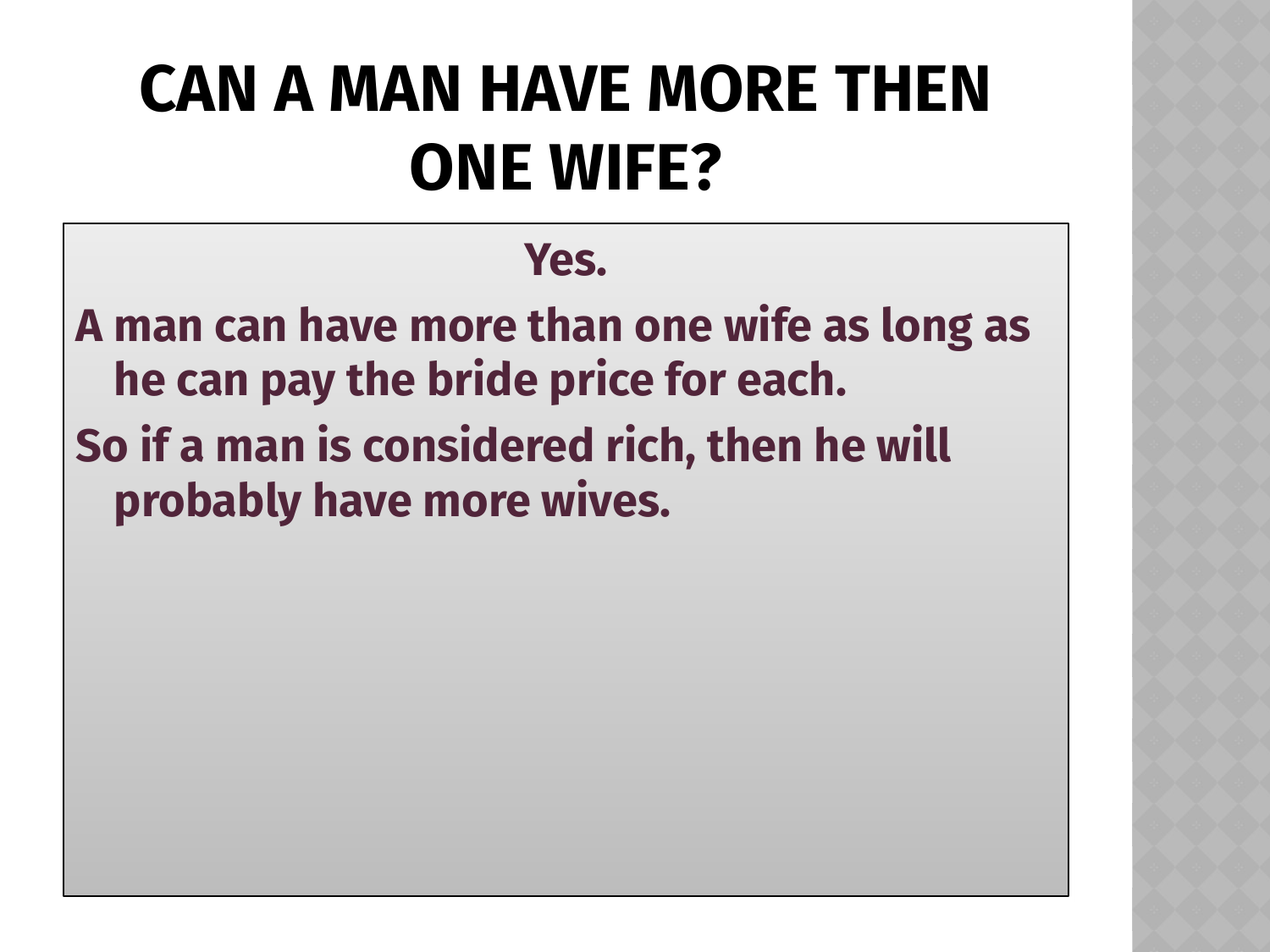

# Can a man have more then one wife?
Yes.
A man can have more than one wife as long as he can pay the bride price for each.
So if a man is considered rich, then he will probably have more wives.